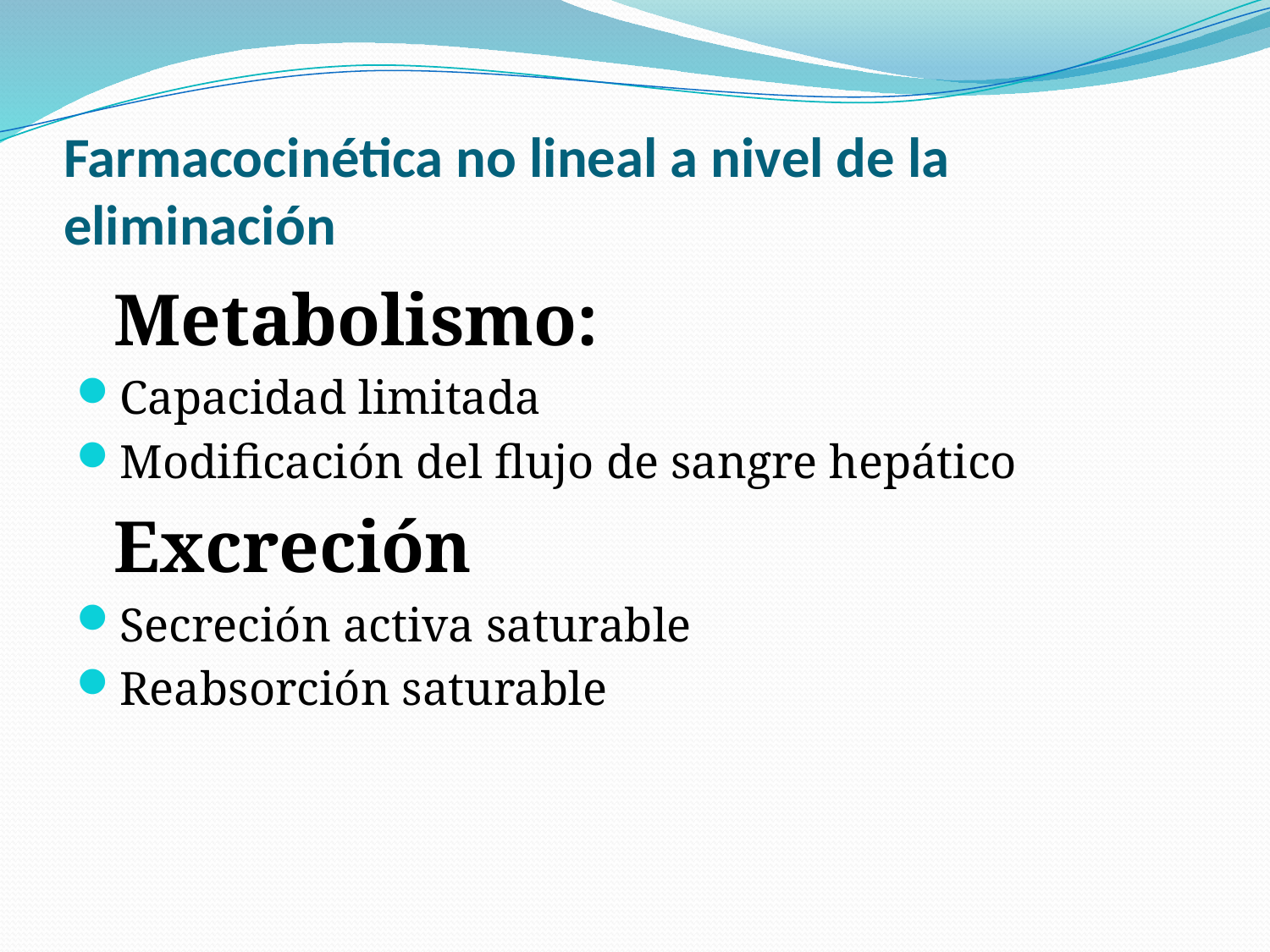

# Farmacocinética no lineal a nivel de la eliminación
Metabolismo:
Capacidad limitada
Modificación del flujo de sangre hepático
Excreción
Secreción activa saturable
Reabsorción saturable